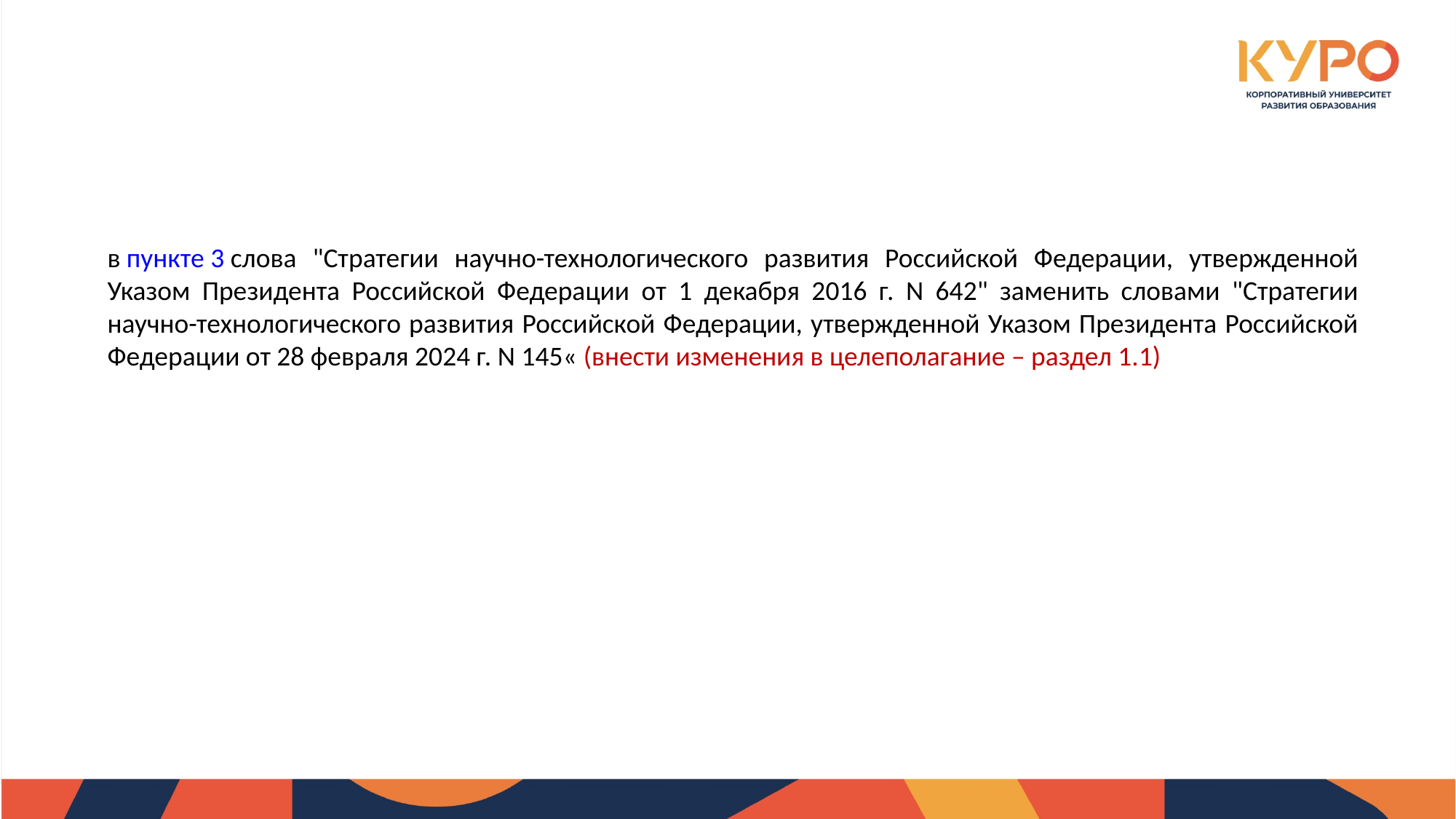

в пункте 3 слова "Стратегии научно-технологического развития Российской Федерации, утвержденной Указом Президента Российской Федерации от 1 декабря 2016 г. N 642" заменить словами "Стратегии научно-технологического развития Российской Федерации, утвержденной Указом Президента Российской Федерации от 28 февраля 2024 г. N 145« (внести изменения в целеполагание – раздел 1.1)